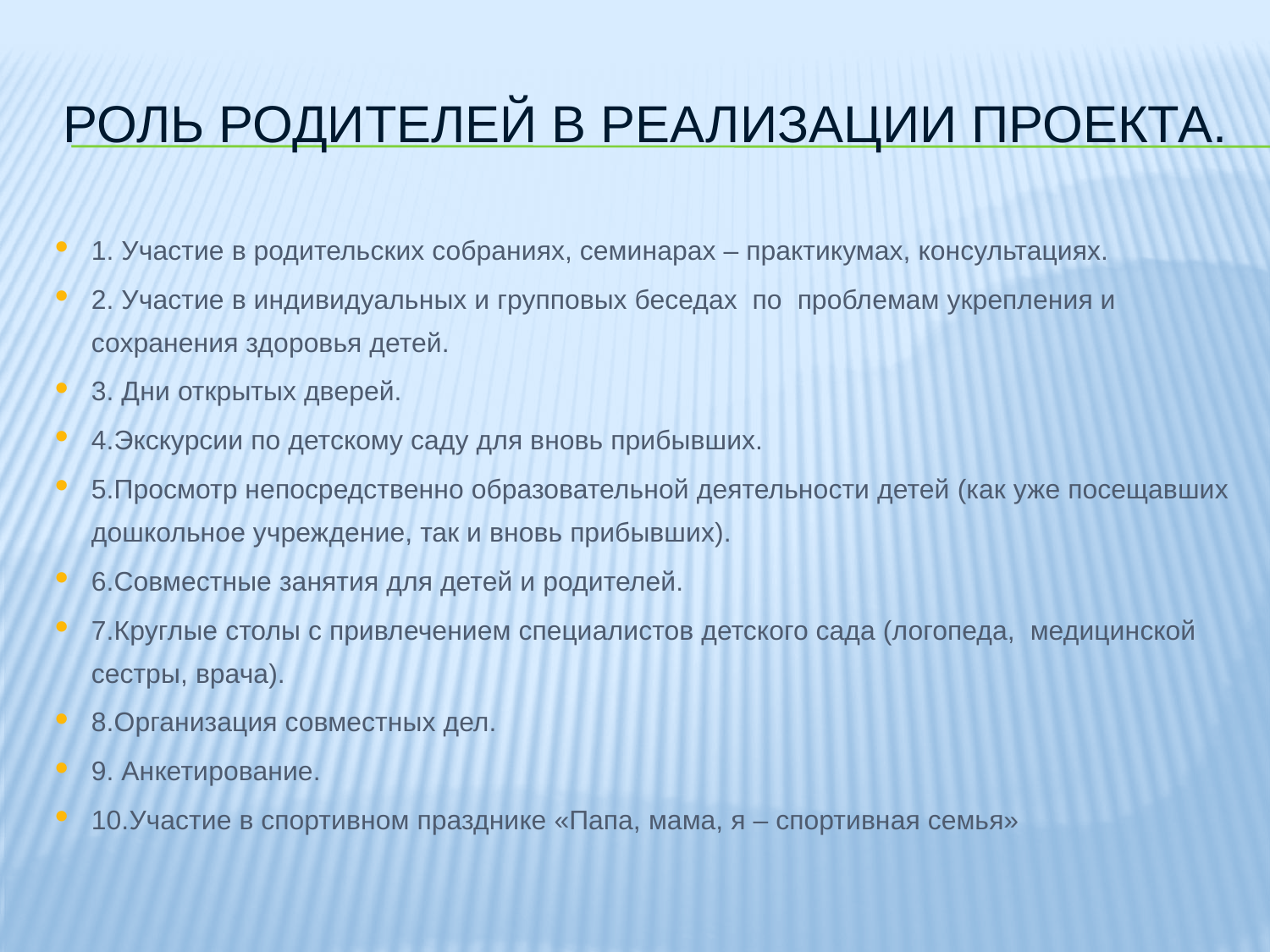

# Роль родителей в реализации проекта.
1. Участие в родительских собраниях, семинарах – практикумах, консультациях.
2. Участие в индивидуальных и групповых беседах  по  проблемам укрепления и сохранения здоровья детей.
3. Дни открытых дверей.
4.Экскурсии по детскому саду для вновь прибывших.
5.Просмотр непосредственно образовательной деятельности детей (как уже посещавших дошкольное учреждение, так и вновь прибывших).
6.Совместные занятия для детей и родителей.
7.Круглые столы с привлечением специалистов детского сада (логопеда,  медицинской сестры, врача).
8.Организация совместных дел.
9. Анкетирование.
10.Участие в спортивном празднике «Папа, мама, я – спортивная семья»